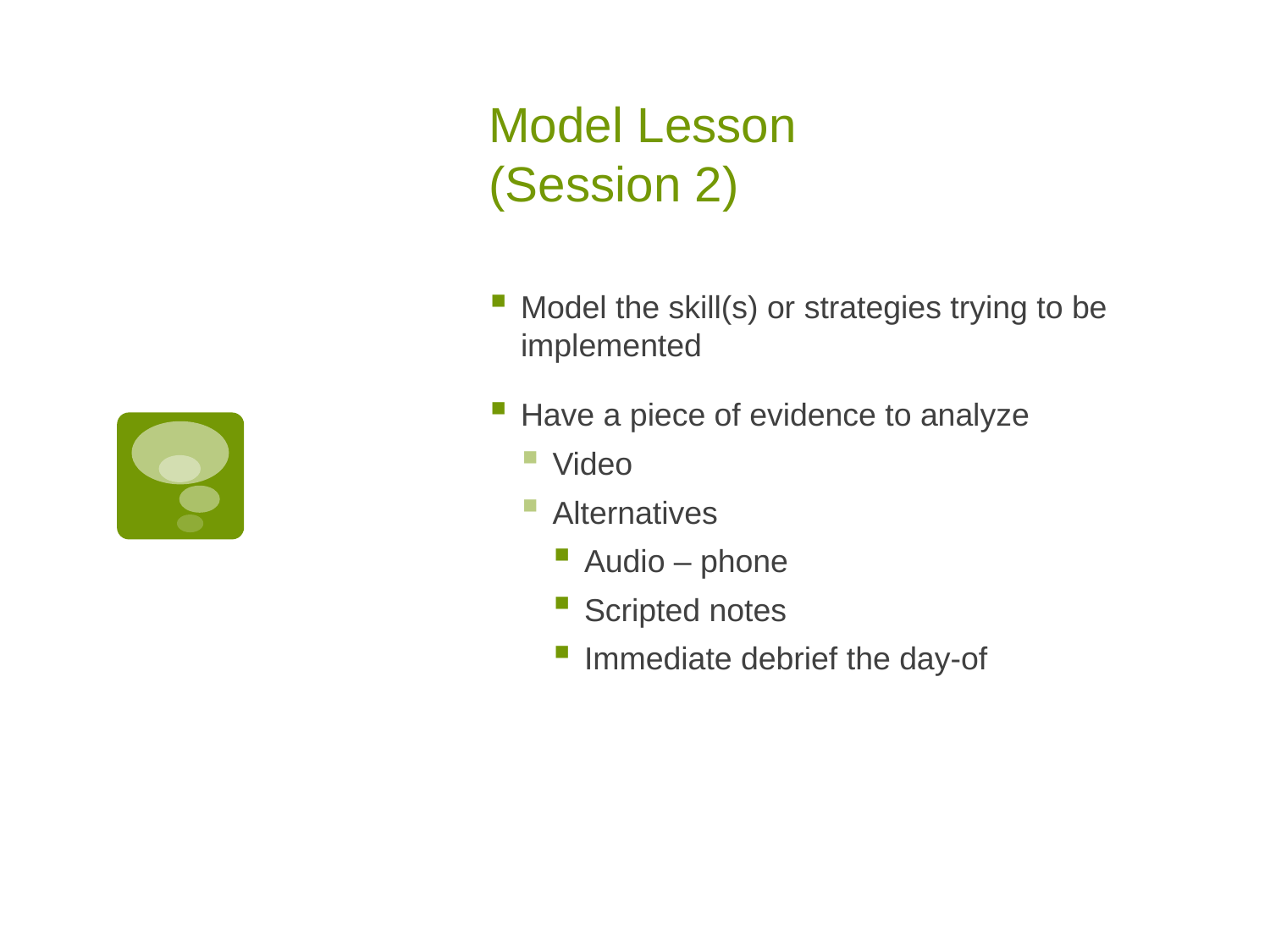

# Model Lesson (Session 2)
Model the skill(s) or strategies trying to be implemented
Have a piece of evidence to analyze
Video
Alternatives
Audio – phone
Scripted notes
Immediate debrief the day-of